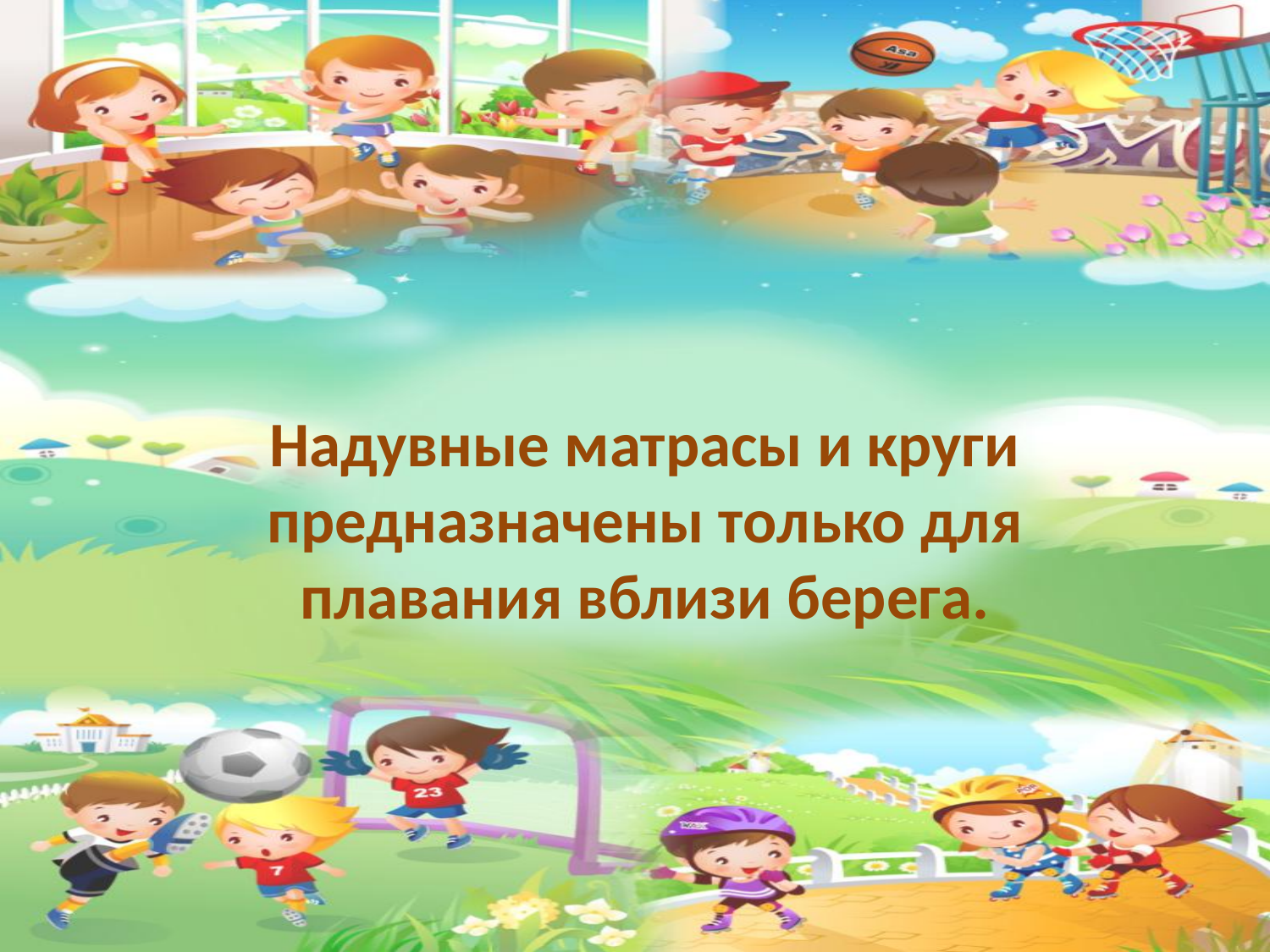

Надувные матрасы и круги предназначены только для плавания вблизи берега.